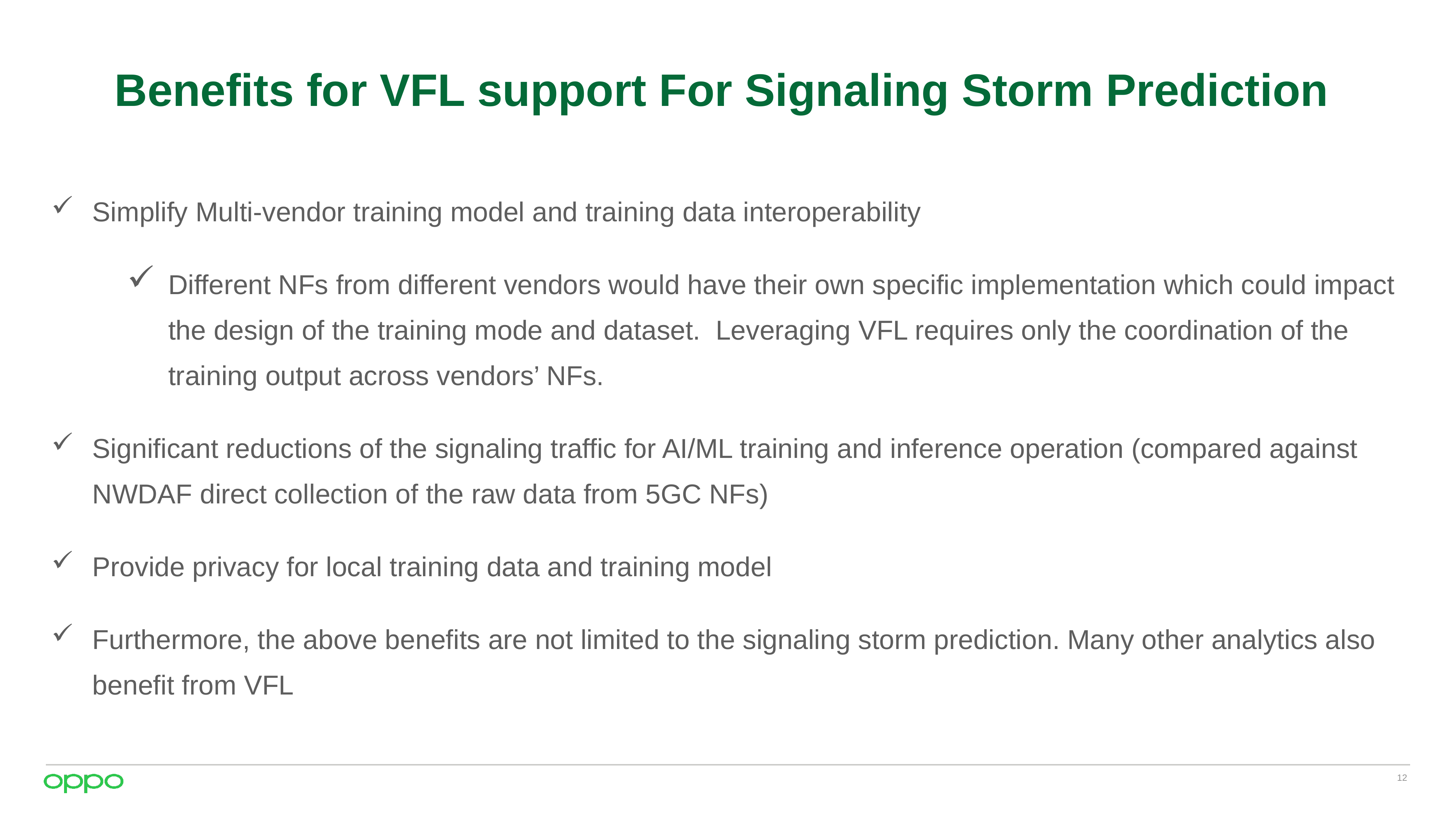

# Benefits for VFL support For Signaling Storm Prediction
Simplify Multi-vendor training model and training data interoperability
Different NFs from different vendors would have their own specific implementation which could impact the design of the training mode and dataset.  Leveraging VFL requires only the coordination of the training output across vendors’ NFs.
Significant reductions of the signaling traffic for AI/ML training and inference operation (compared against NWDAF direct collection of the raw data from 5GC NFs)
Provide privacy for local training data and training model
Furthermore, the above benefits are not limited to the signaling storm prediction. Many other analytics also benefit from VFL